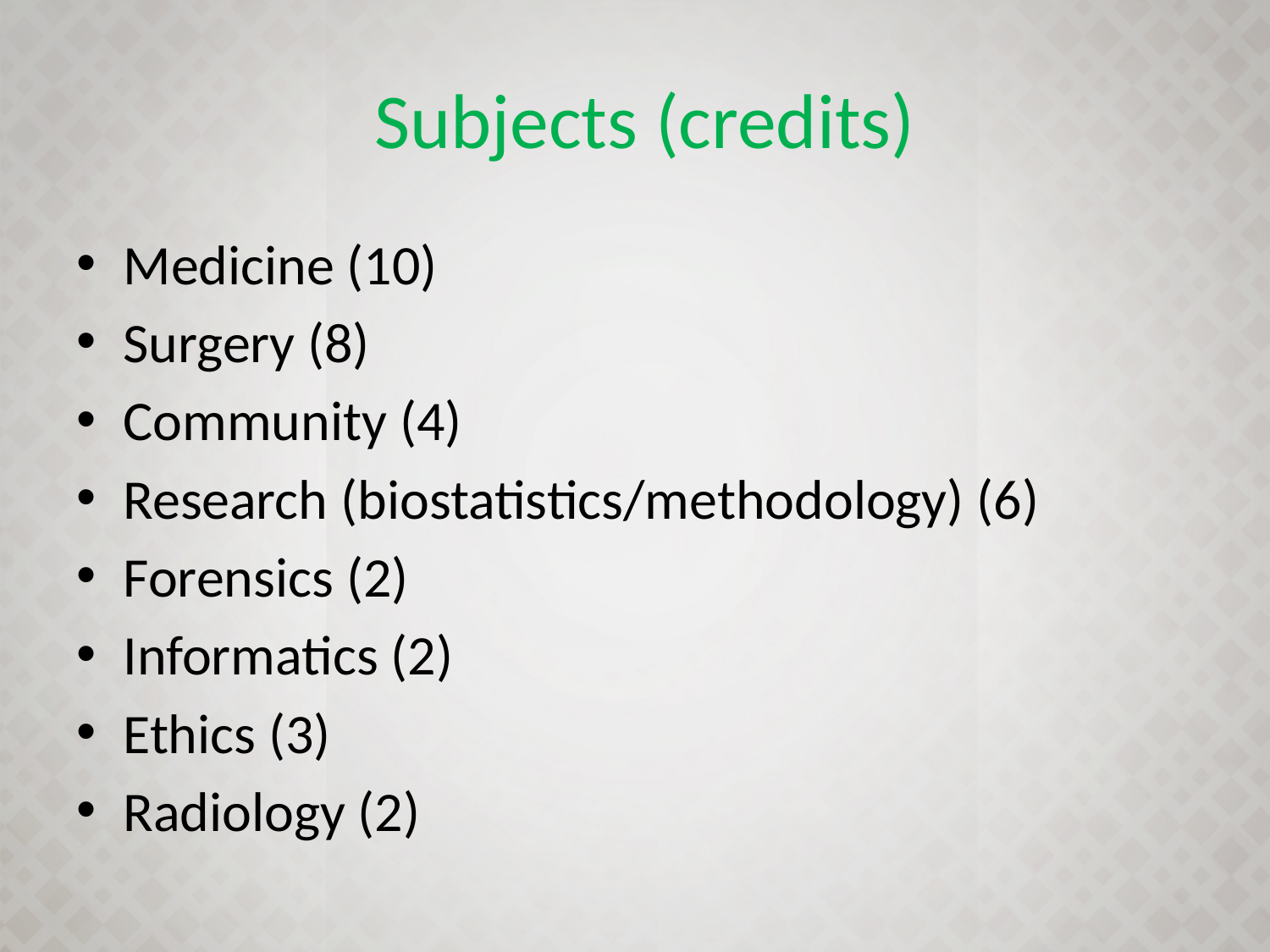

# Subjects (credits)
Medicine (10)
Surgery (8)
Community (4)
Research (biostatistics/methodology) (6)
Forensics (2)
Informatics (2)
Ethics (3)
Radiology (2)